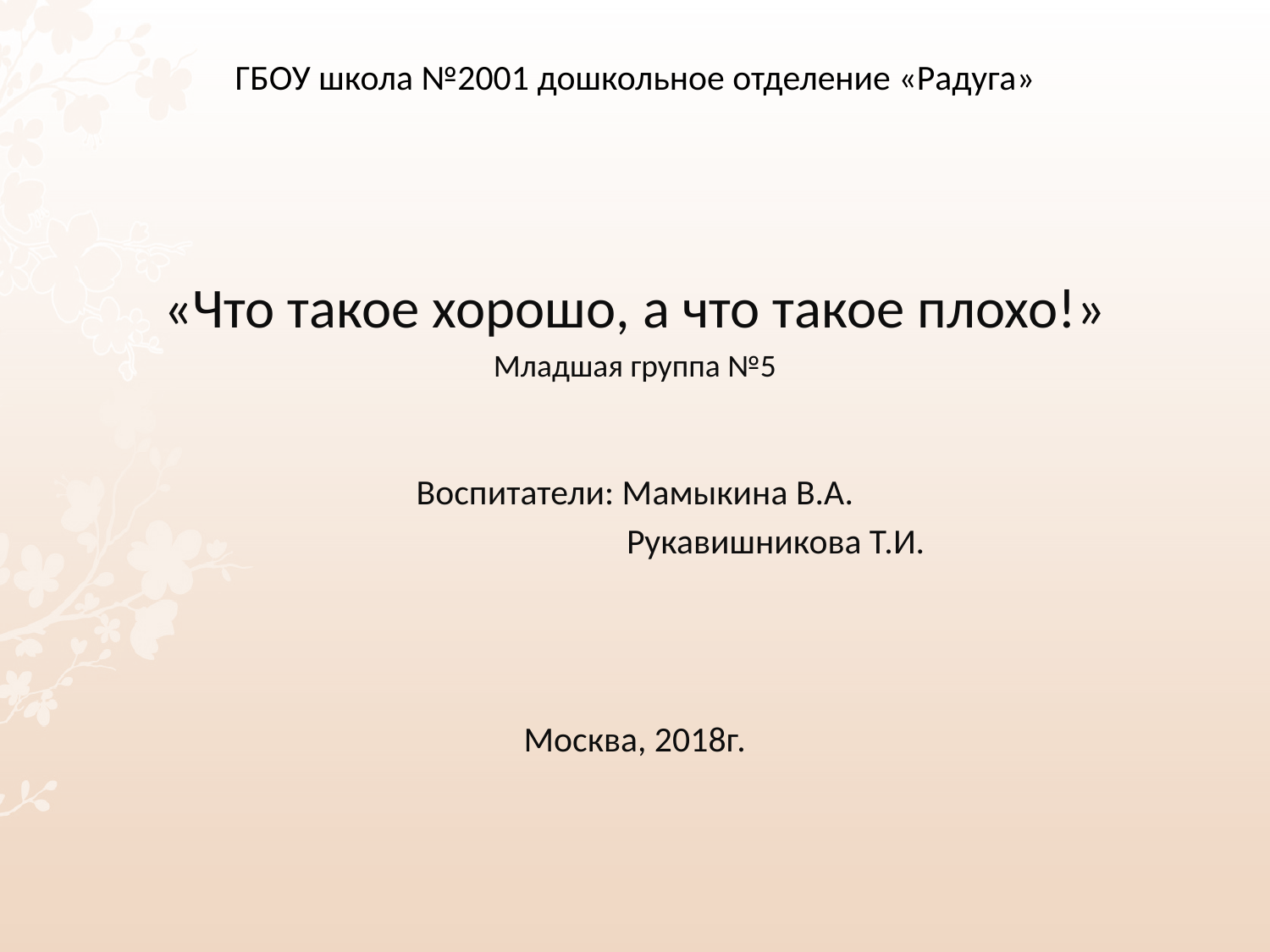

# ГБОУ школа №2001 дошкольное отделение «Радуга»

«Что такое хорошо, а что такое плохо!»
Младшая группа №5

Воспитатели: Мамыкина В.А.
                                   Рукавишникова Т.И.

Москва, 2018г.